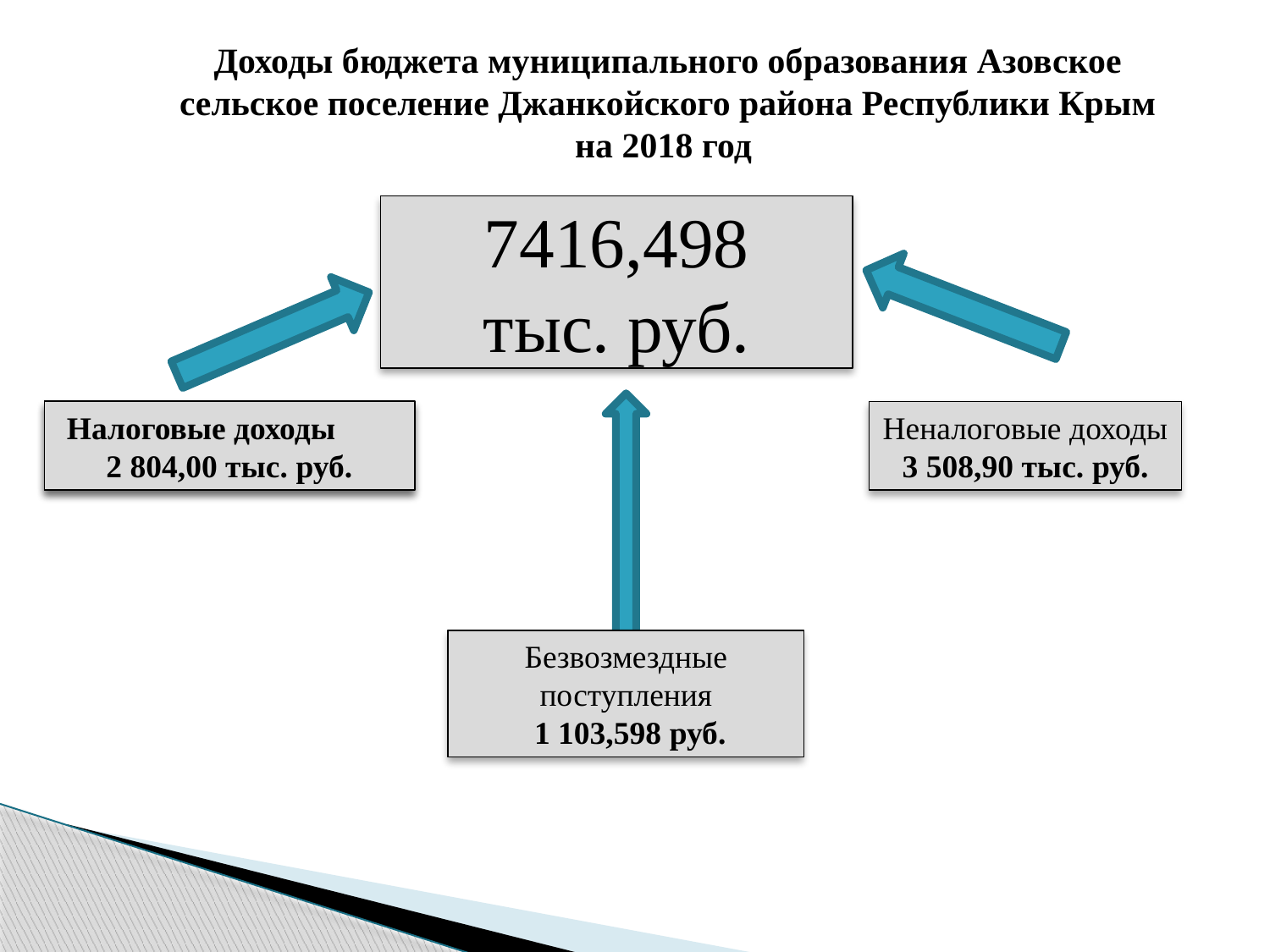

Доходы бюджета муниципального образования Азовское сельское поселение Джанкойского района Республики Крым на 2018 год
7416,498
тыс. руб.

Налоговые доходы        2 804,00 тыс. руб.
Налоговые доходы        2 200,00 тыс. руб.
Неналоговые доходы
3 508,90 тыс. руб.

Безвозмездные поступления
 1 103,598 руб.